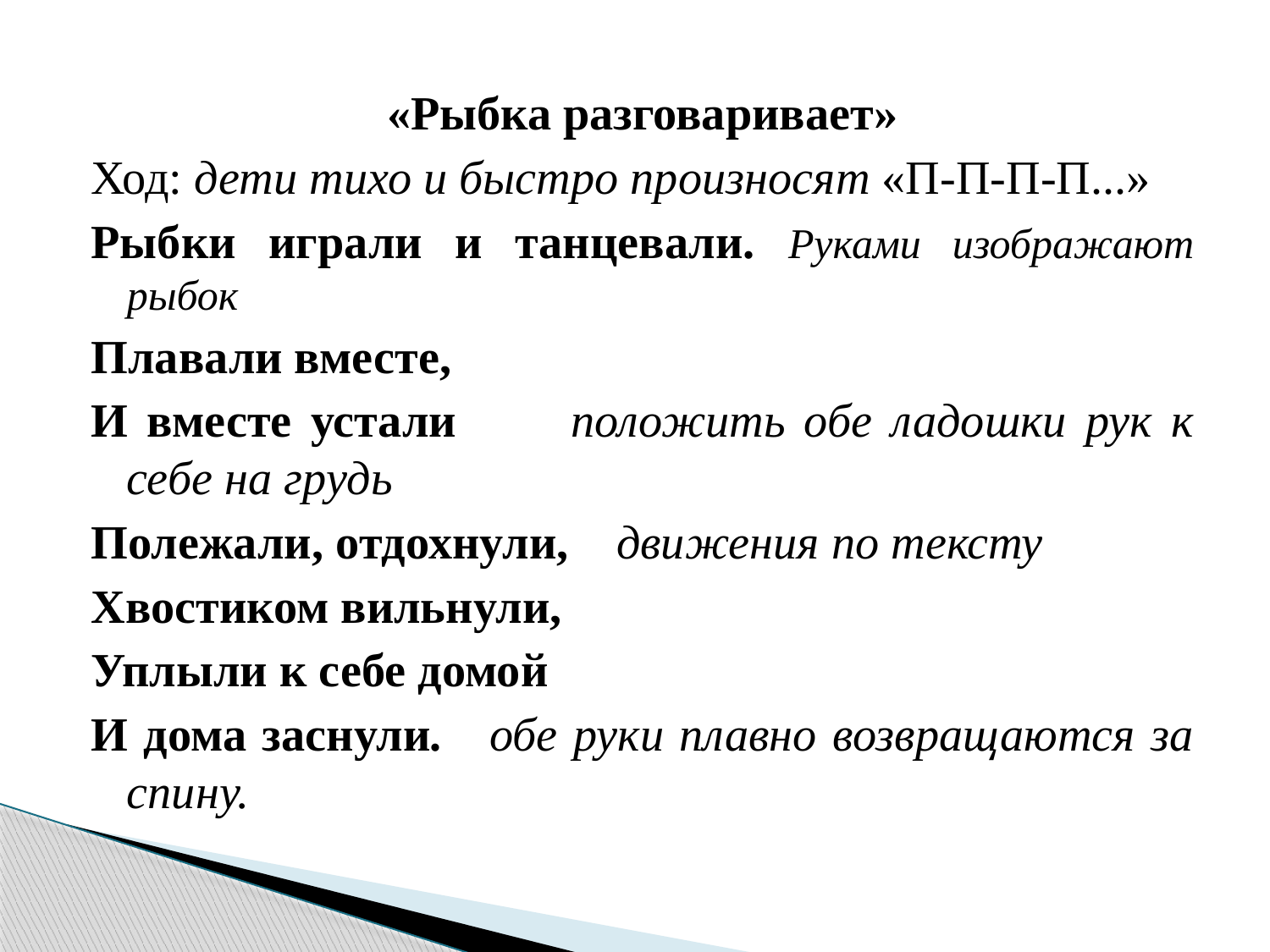

«Рыбка разговаривает»
Ход: дети тихо и быстро произносят «П-П-П-П...»
Рыбки играли и танцевали. Руками изображают рыбок
Плавали вместе,
И вместе устали      положить обе ладошки рук к себе на грудь
Полежали, отдохнули,    движения по тексту
Хвостиком вильнули,
Уплыли к себе домой
И дома заснули.   обе руки плавно возвращаются за спину.